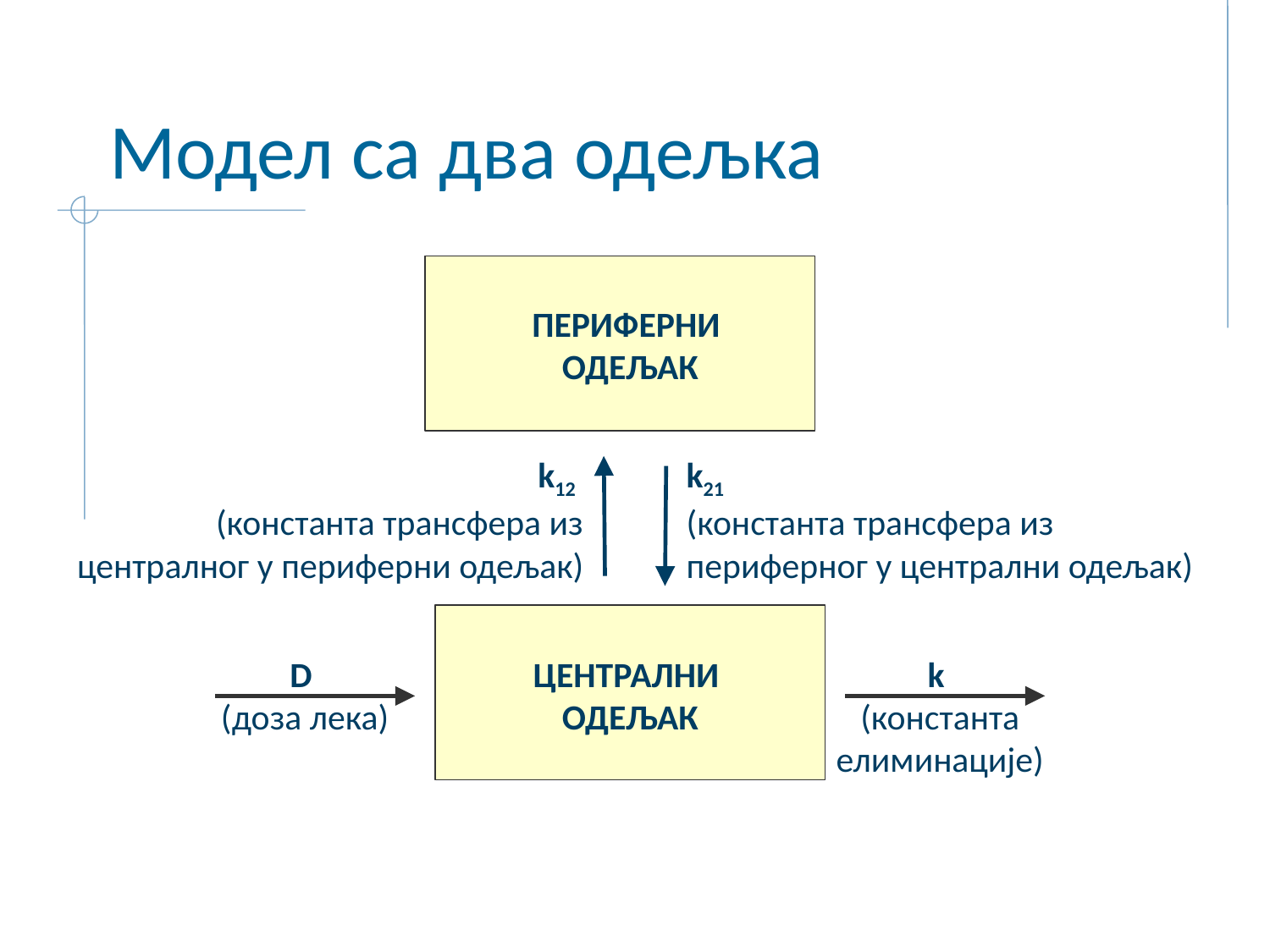

# Модел са два одељка

ПЕРИФЕРНИ
ОДЕЉАК
k12
(константа трансфера из централног у периферни одељак)
k21
(константа трансфера из периферног у централни одељак)

ЦЕНТРАЛНИ
ОДЕЉАК
k
(константа елиминације)
D
(доза лека)